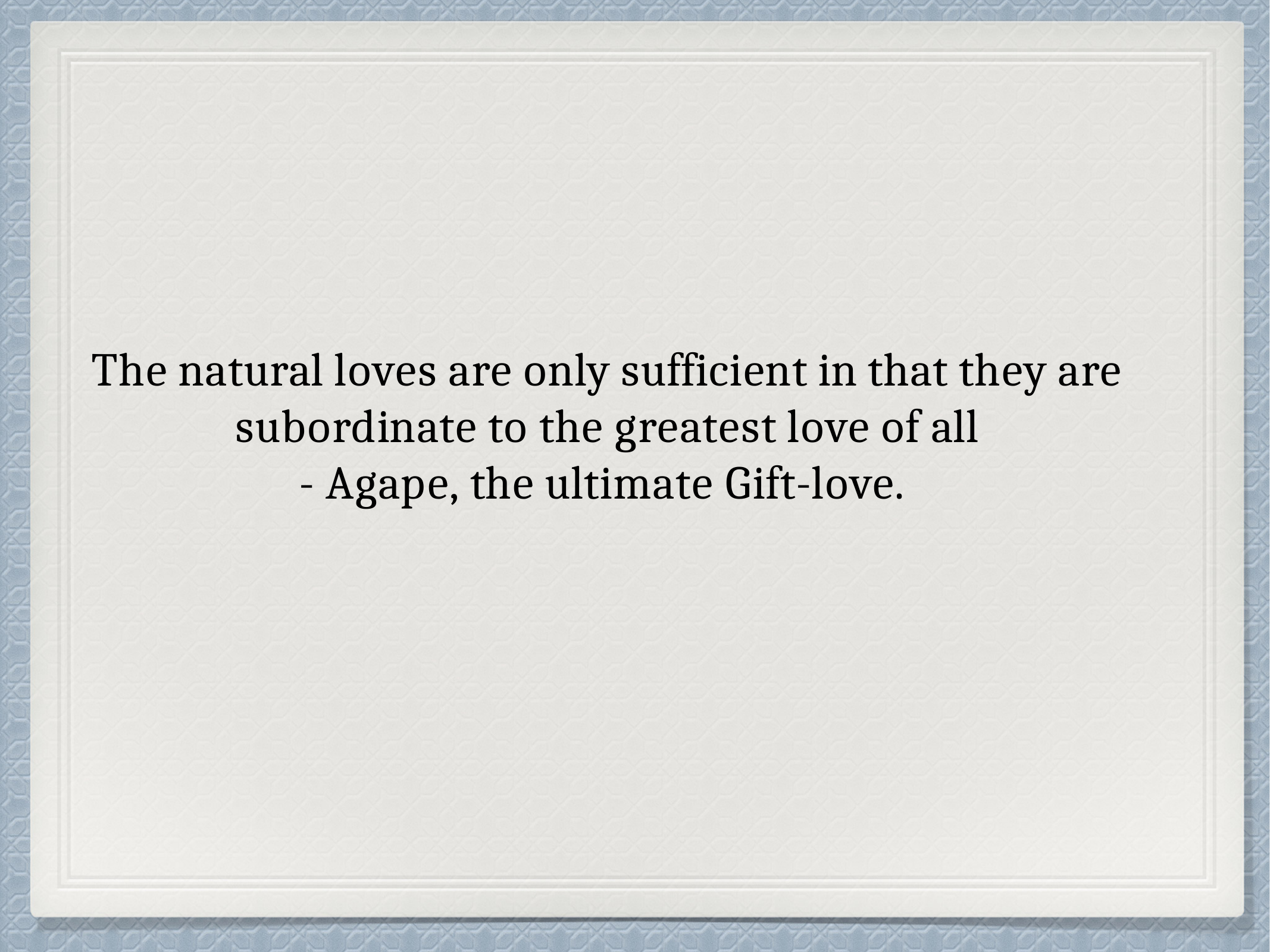

The natural loves are only sufficient in that they are
subordinate to the greatest love of all
- Agape, the ultimate Gift-love.